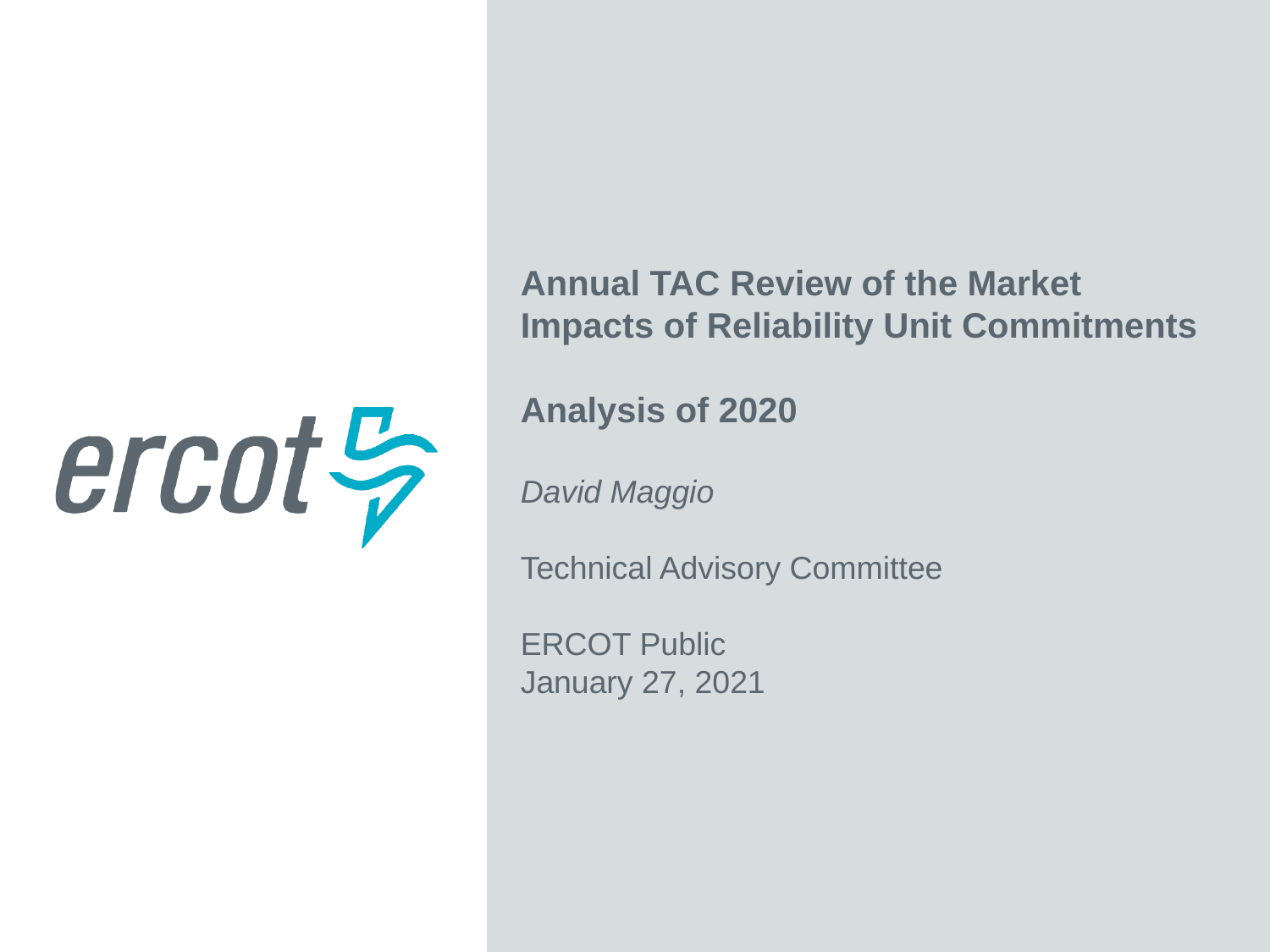

Annual TAC Review of the Market Impacts of Reliability Unit Commitments

Analysis of 2020

David Maggio

Technical Advisory Committee

ERCOT Public
January 27, 2021